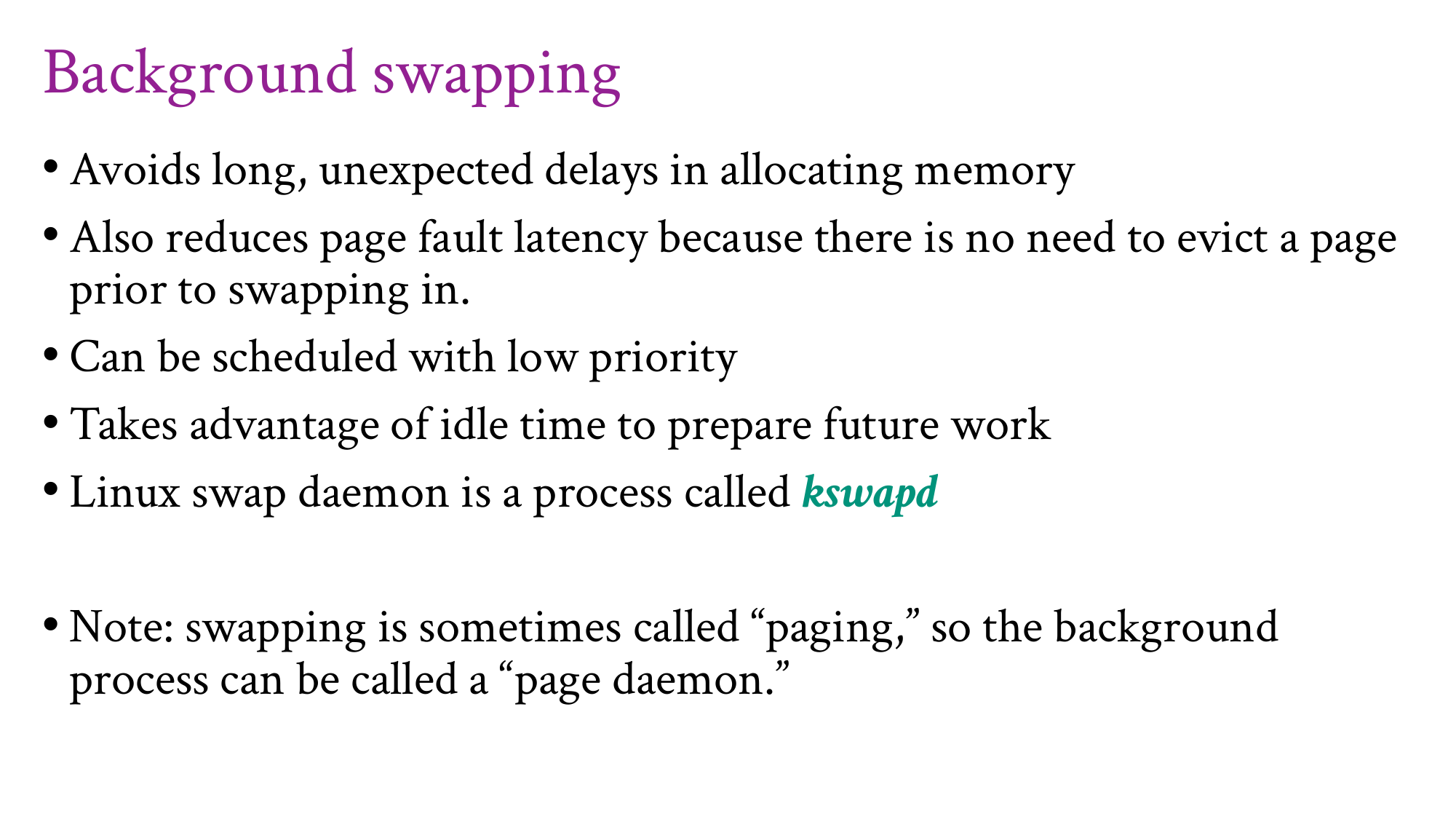

# Background swapping
Avoids long, unexpected delays in allocating memory
Also reduces page fault latency because there is no need to evict a page prior to swapping in.
Can be scheduled with low priority
Takes advantage of idle time to prepare future work
Linux swap daemon is a process called kswapd

Note: swapping is sometimes called “paging,” so the background process can be called a “page daemon.”